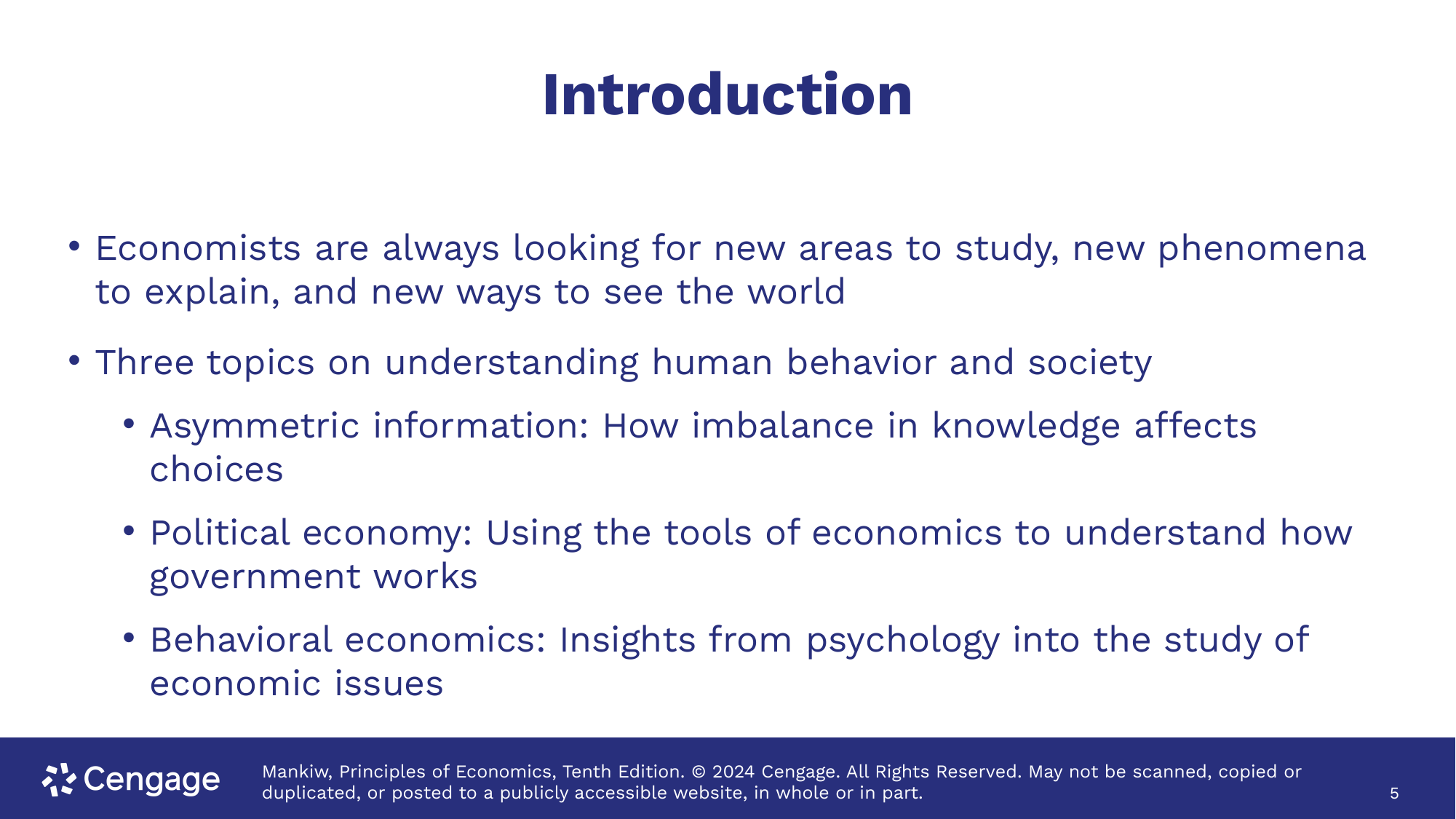

# Introduction
Economists are always looking for new areas to study, new phenomena to explain, and new ways to see the world
Three topics on understanding human behavior and society
Asymmetric information: How imbalance in knowledge affects choices
Political economy: Using the tools of economics to understand how government works
Behavioral economics: Insights from psychology into the study of economic issues